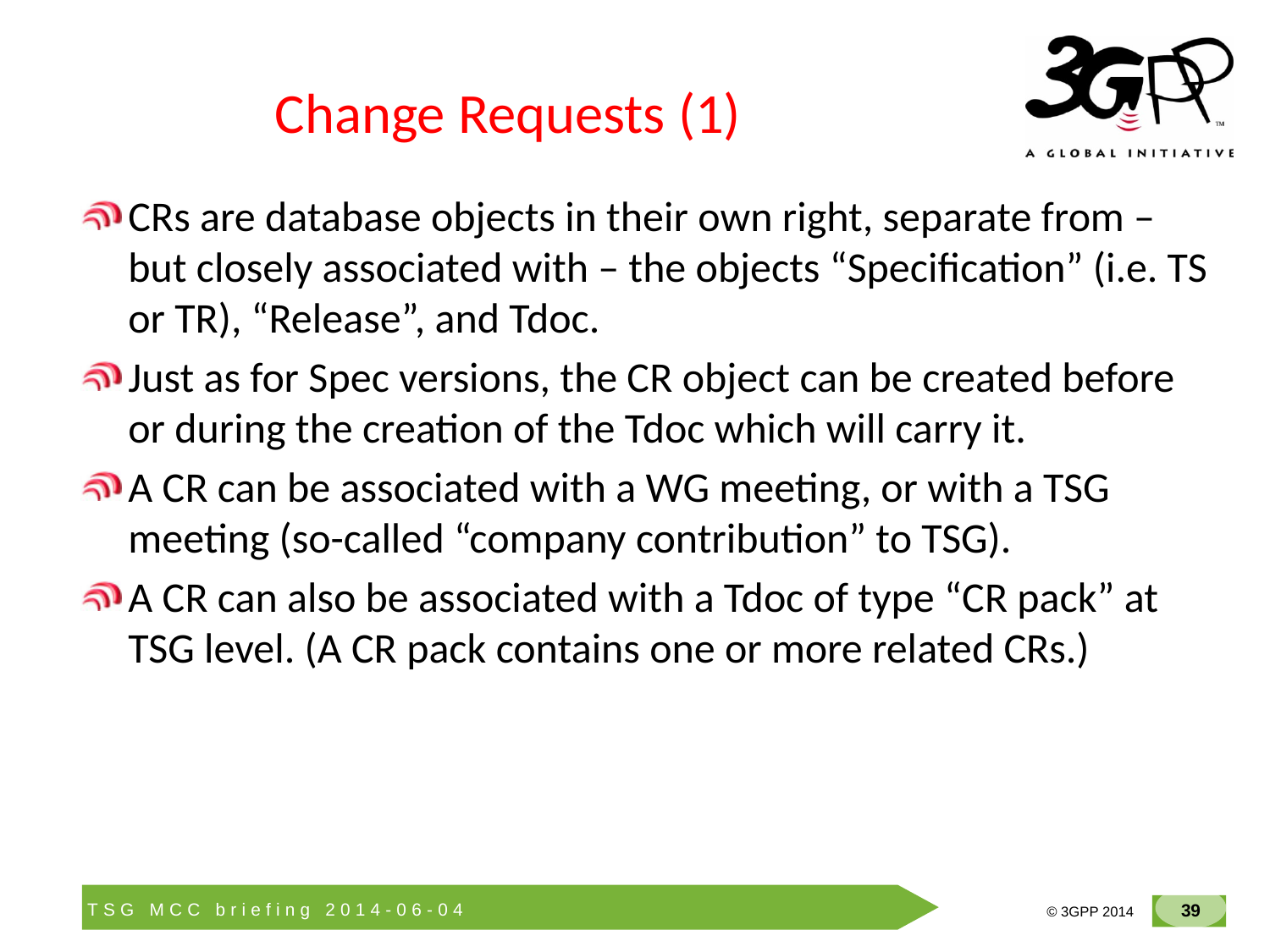

# Change Requests (1)
CRs are database objects in their own right, separate from – but closely associated with – the objects “Specification” (i.e. TS or TR), “Release”, and Tdoc.
Just as for Spec versions, the CR object can be created before or during the creation of the Tdoc which will carry it.
A CR can be associated with a WG meeting, or with a TSG meeting (so-called “company contribution” to TSG).
A CR can also be associated with a Tdoc of type “CR pack” at TSG level. (A CR pack contains one or more related CRs.)